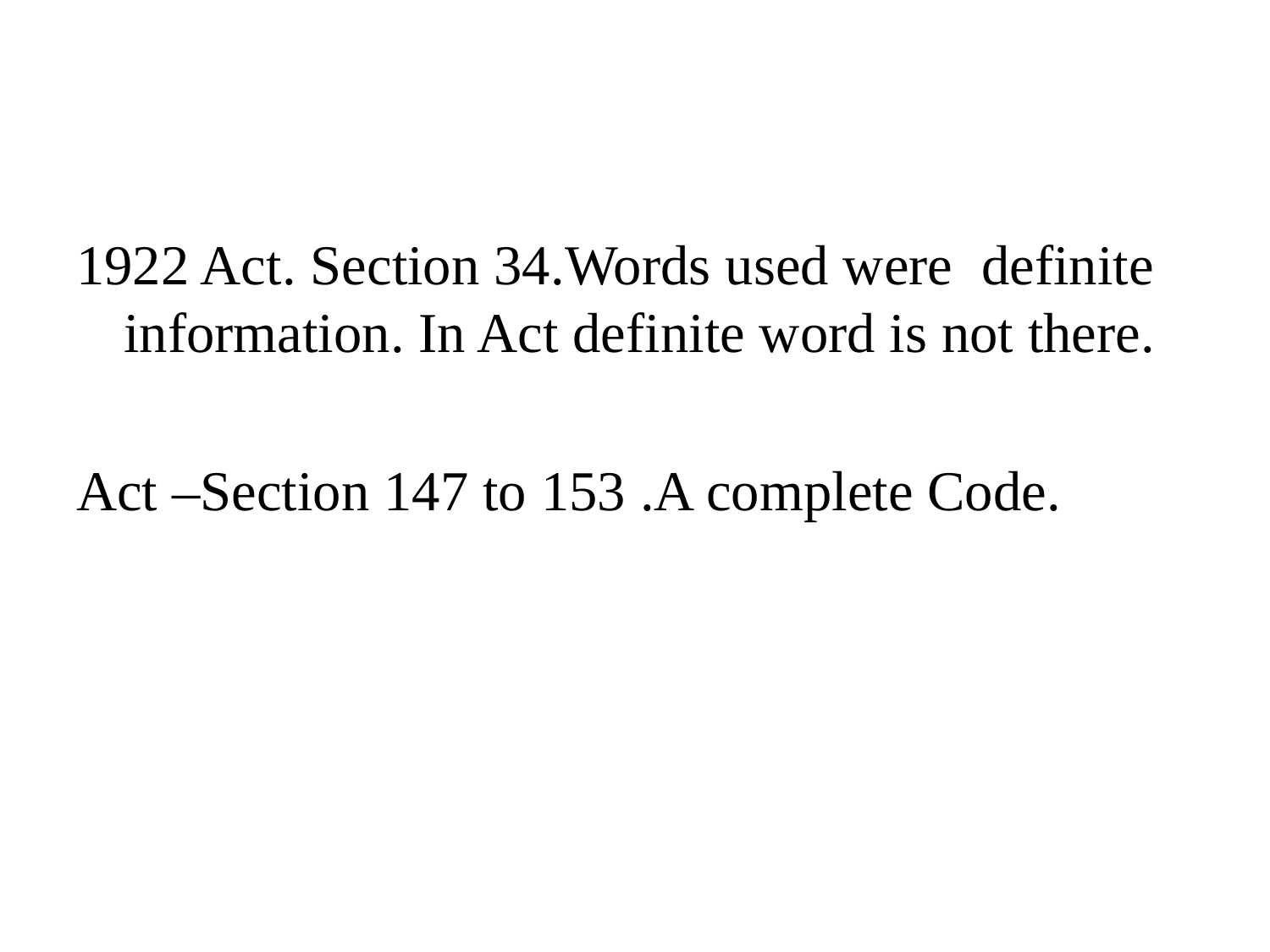

#
1922 Act. Section 34.Words used were  definite information. In Act definite word is not there.

Act –Section 147 to 153 .A complete Code.